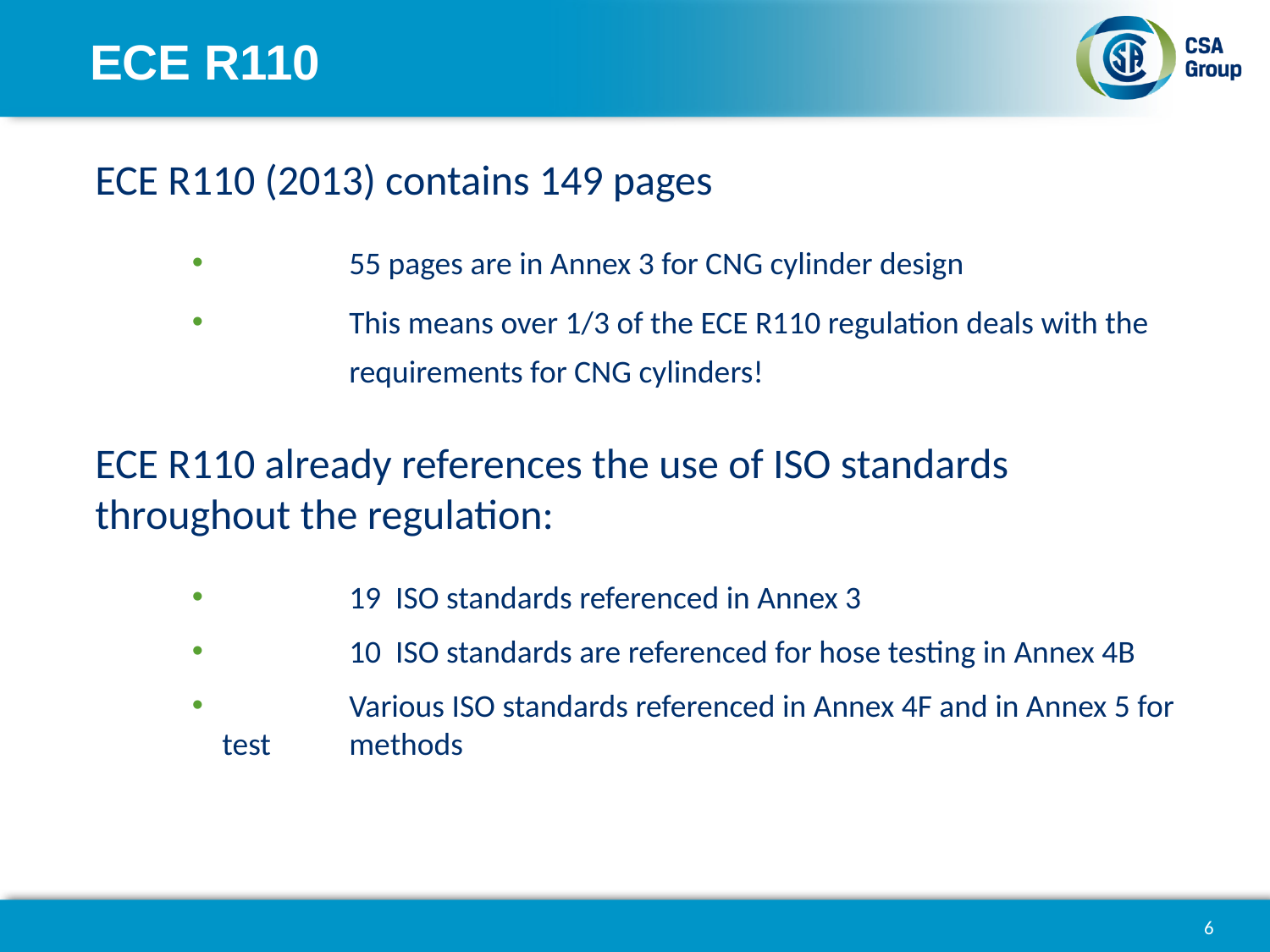

# ECE R110
ECE R110 (2013) contains 149 pages

 	55 pages are in Annex 3 for CNG cylinder design
 	This means over 1/3 of the ECE R110 regulation deals with the 	requirements for CNG cylinders!

ECE R110 already references the use of ISO standards throughout the regulation:

	19  ISO standards referenced in Annex 3
 	10  ISO standards are referenced for hose testing in Annex 4B
 	Various ISO standards referenced in Annex 4F and in Annex 5 for test 	methods

6